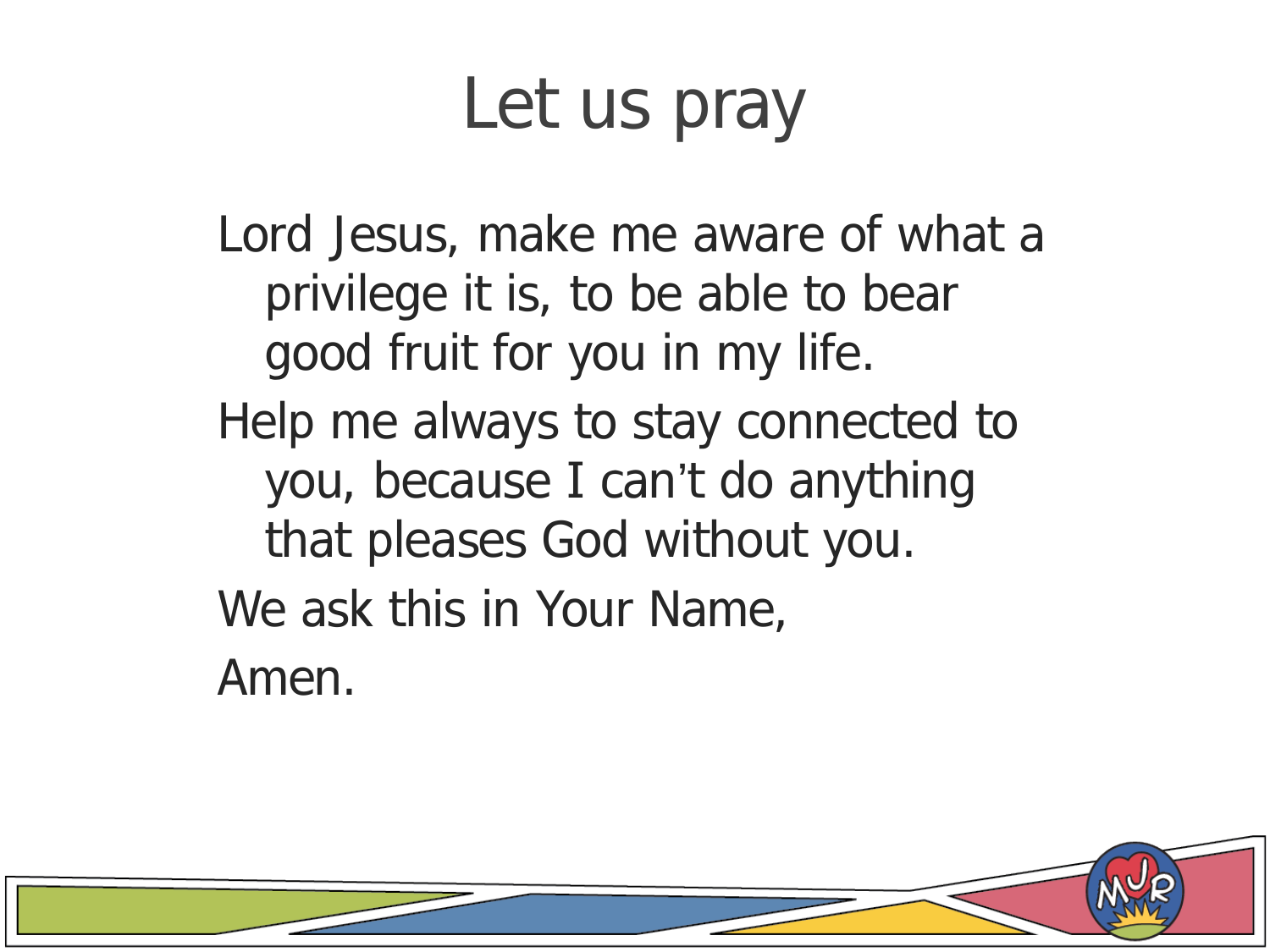

# Let us pray
Lord Jesus, make me aware of what a privilege it is, to be able to bear good fruit for you in my life.
Help me always to stay connected to you, because I can’t do anything that pleases God without you.
We ask this in Your Name,
Amen.